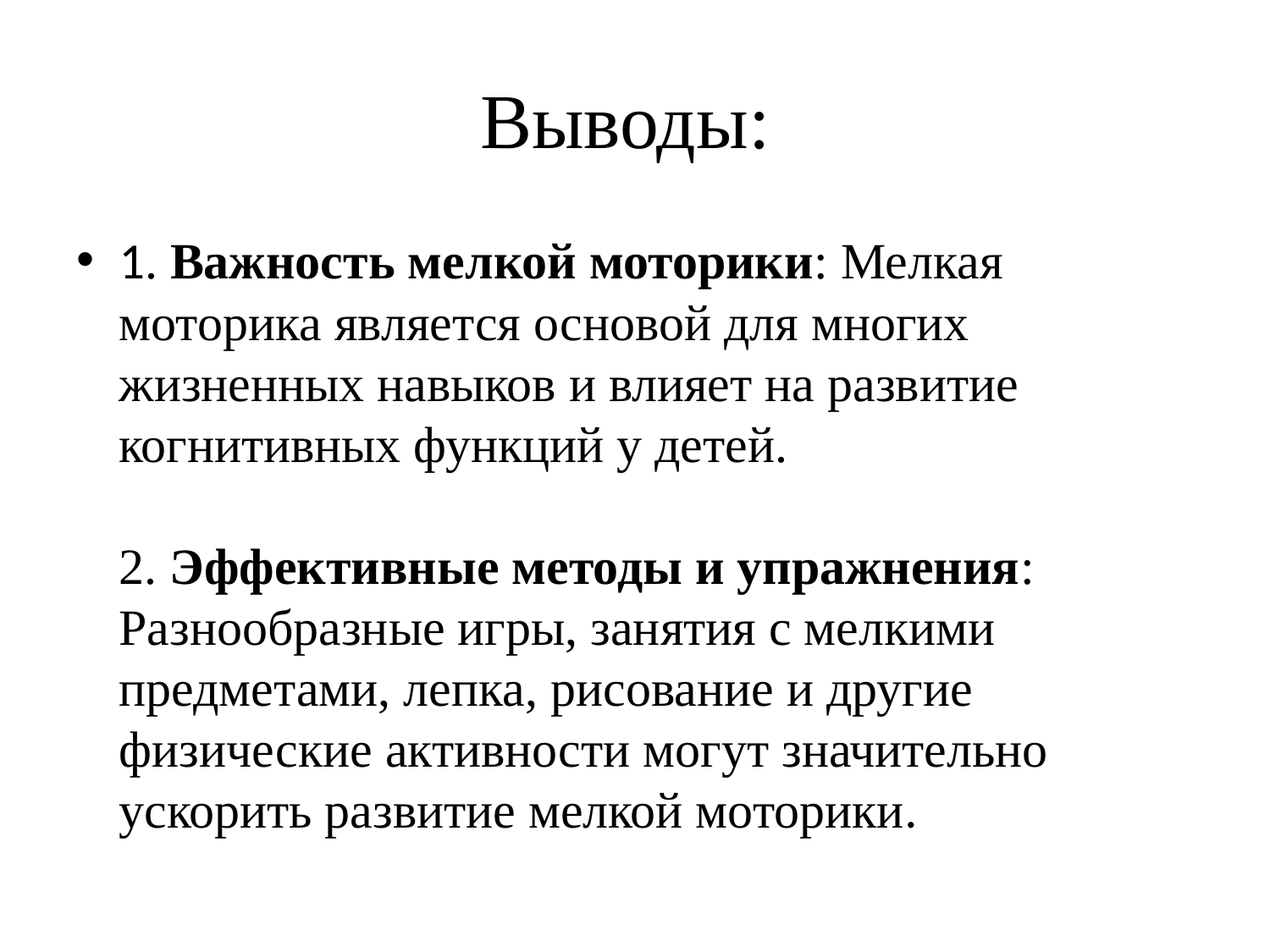

# Выводы:
1. Важность мелкой моторики: Мелкая моторика является основой для многих жизненных навыков и влияет на развитие когнитивных функций у детей.
2. Эффективные методы и упражнения: Разнообразные игры, занятия с мелкими предметами, лепка, рисование и другие физические активности могут значительно ускорить развитие мелкой моторики.